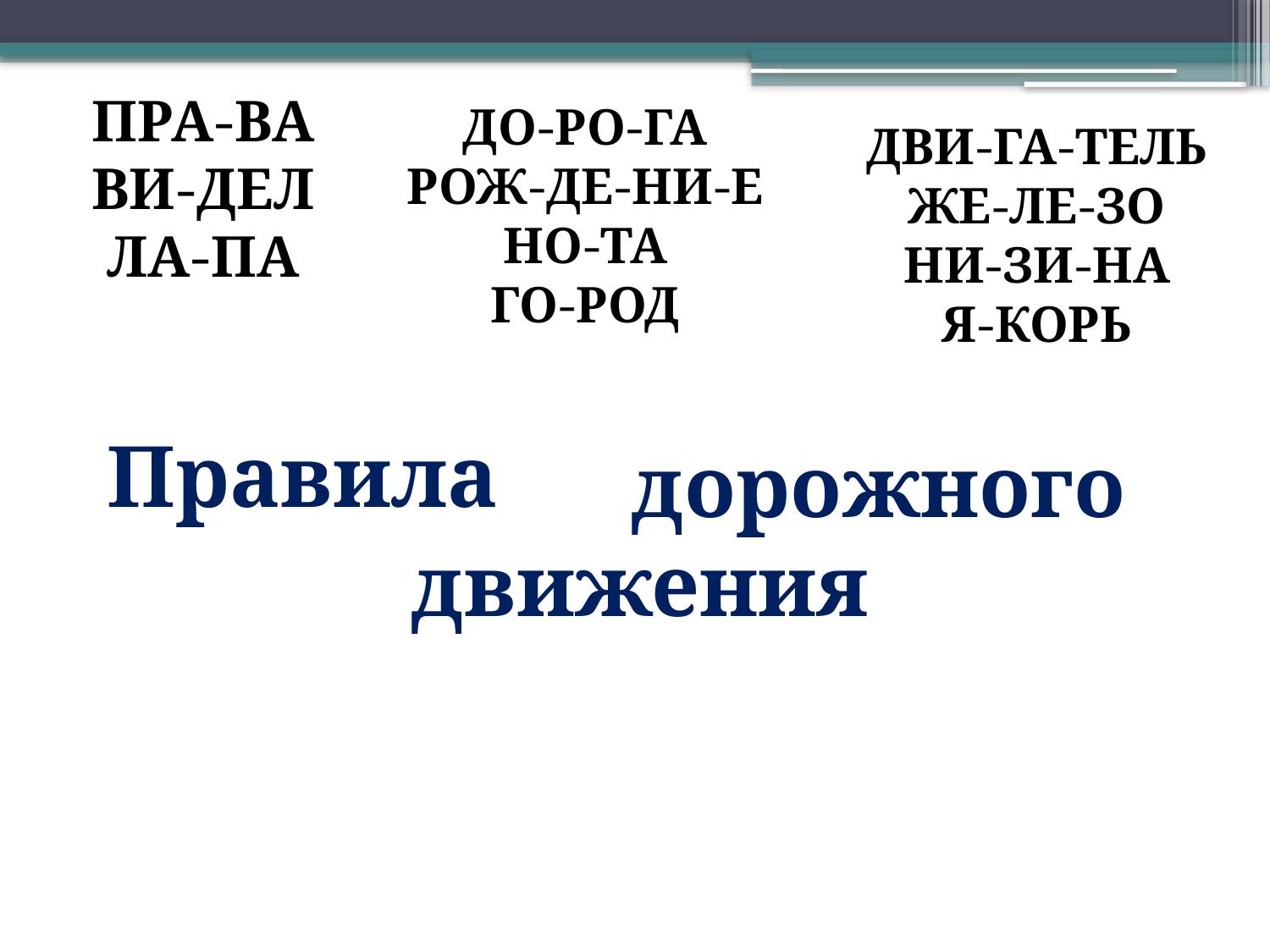

Пра-ва
ви-дел
ла-па
До-ро-га
Рож-де-ни-е
Но-та
Го-род
Дви-га-тель
Же-ле-зо
Ни-зи-на
Я-корь
Правила
дорожного
движения